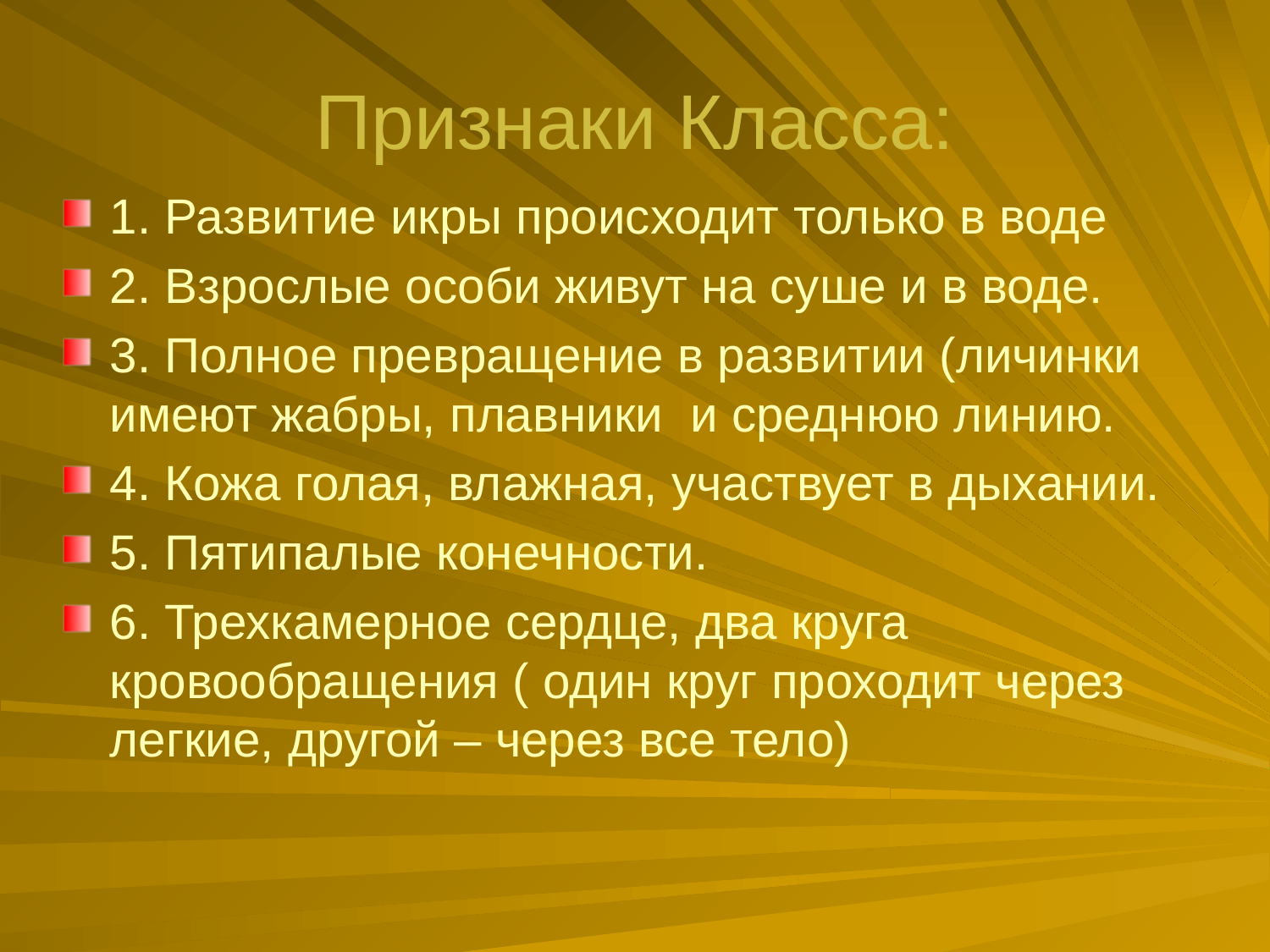

# Признаки Класса:
1. Развитие икры происходит только в воде
2. Взрослые особи живут на суше и в воде.
3. Полное превращение в развитии (личинки имеют жабры, плавники  и среднюю линию.
4. Кожа голая, влажная, участвует в дыхании.
5. Пятипалые конечности.
6. Трехкамерное сердце, два круга кровообращения ( один круг проходит через легкие, другой – через все тело)